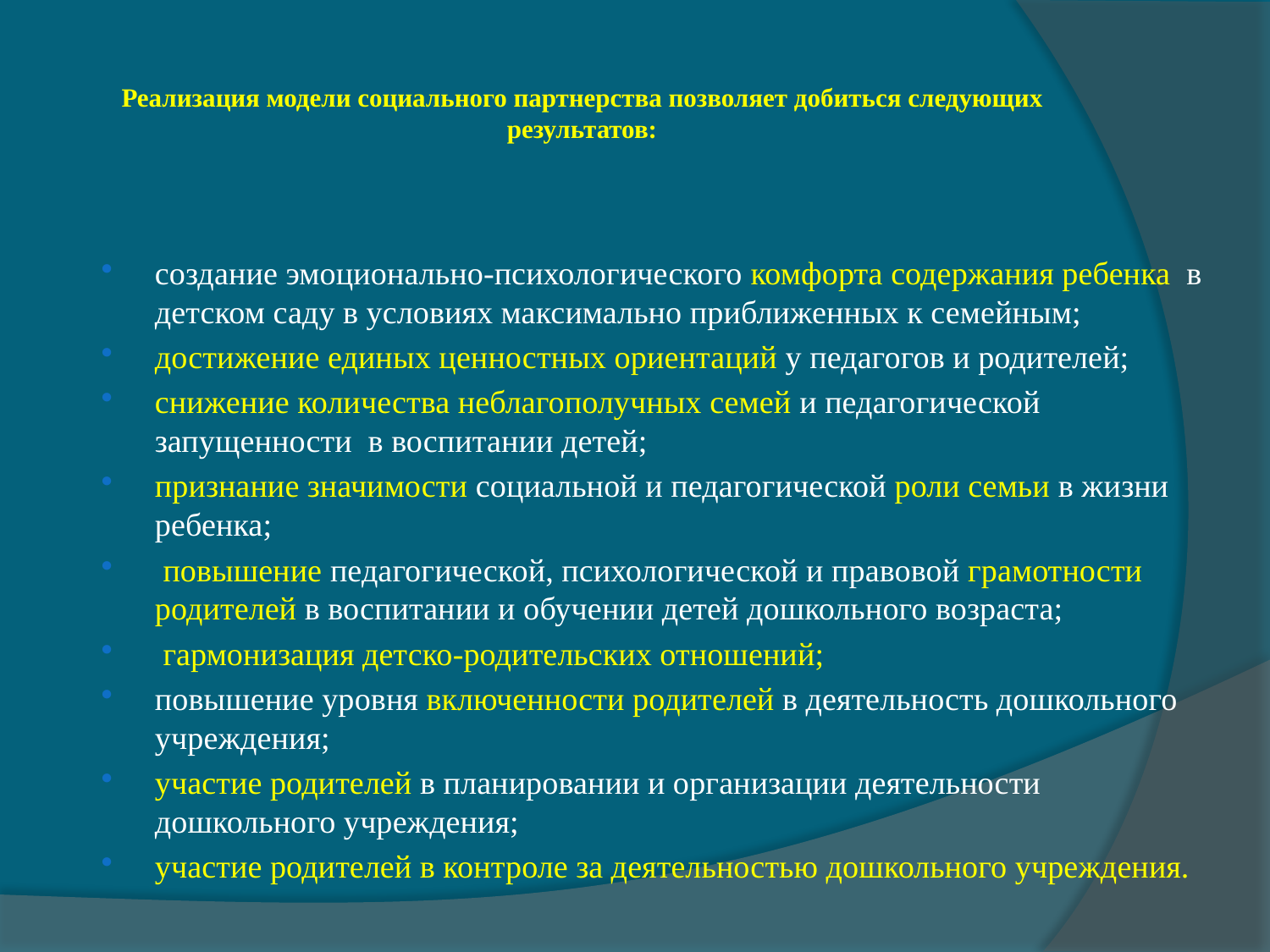

# Реализация модели социального партнерства позволяет добиться следующих результатов:
создание эмоционально-психологического комфорта содержания ребенка  в детском саду в условиях максимально приближенных к семейным;
достижение единых ценностных ориентаций у педагогов и родителей;
снижение количества неблагополучных семей и педагогической запущенности  в воспитании детей;
признание значимости социальной и педагогической роли семьи в жизни ребенка;
 повышение педагогической, психологической и правовой грамотности родителей в воспитании и обучении детей дошкольного возраста;
 гармонизация детско-родительских отношений;
повышение уровня включенности родителей в деятельность дошкольного учреждения;
участие родителей в планировании и организации деятельности дошкольного учреждения;
участие родителей в контроле за деятельностью дошкольного учреждения.